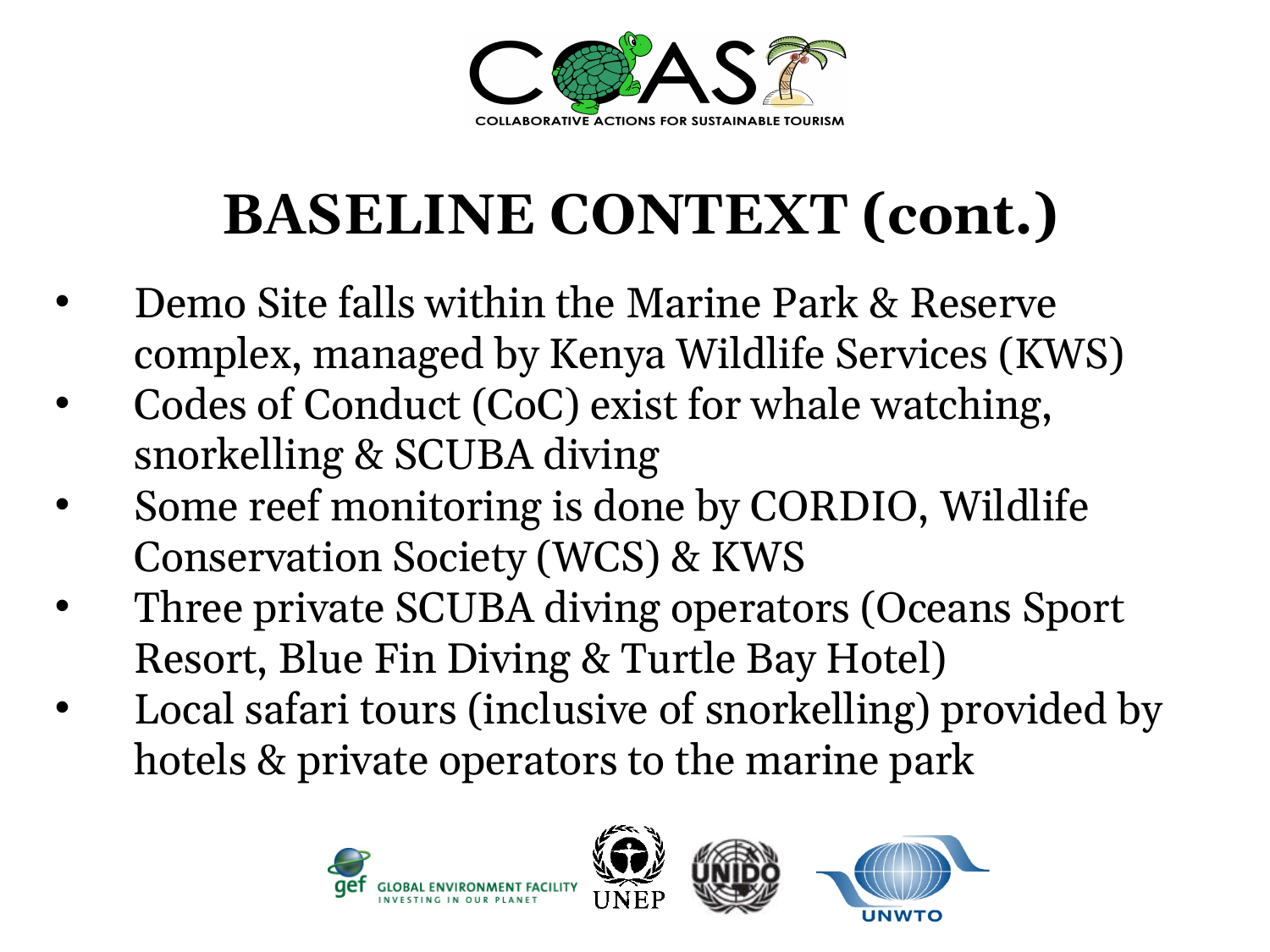

BASELINE CONTEXT (cont.)

Demo Site falls within the Marine Park & Reserve complex, managed by Kenya Wildlife Services (KWS)
Codes of Conduct (CoC) exist for whale watching, snorkelling & SCUBA diving
Some reef monitoring is done by CORDIO, Wildlife Conservation Society (WCS) & KWS
Three private SCUBA diving operators (Oceans Sport Resort, Blue Fin Diving & Turtle Bay Hotel)
Local safari tours (inclusive of snorkelling) provided by hotels & private operators to the marine park

#